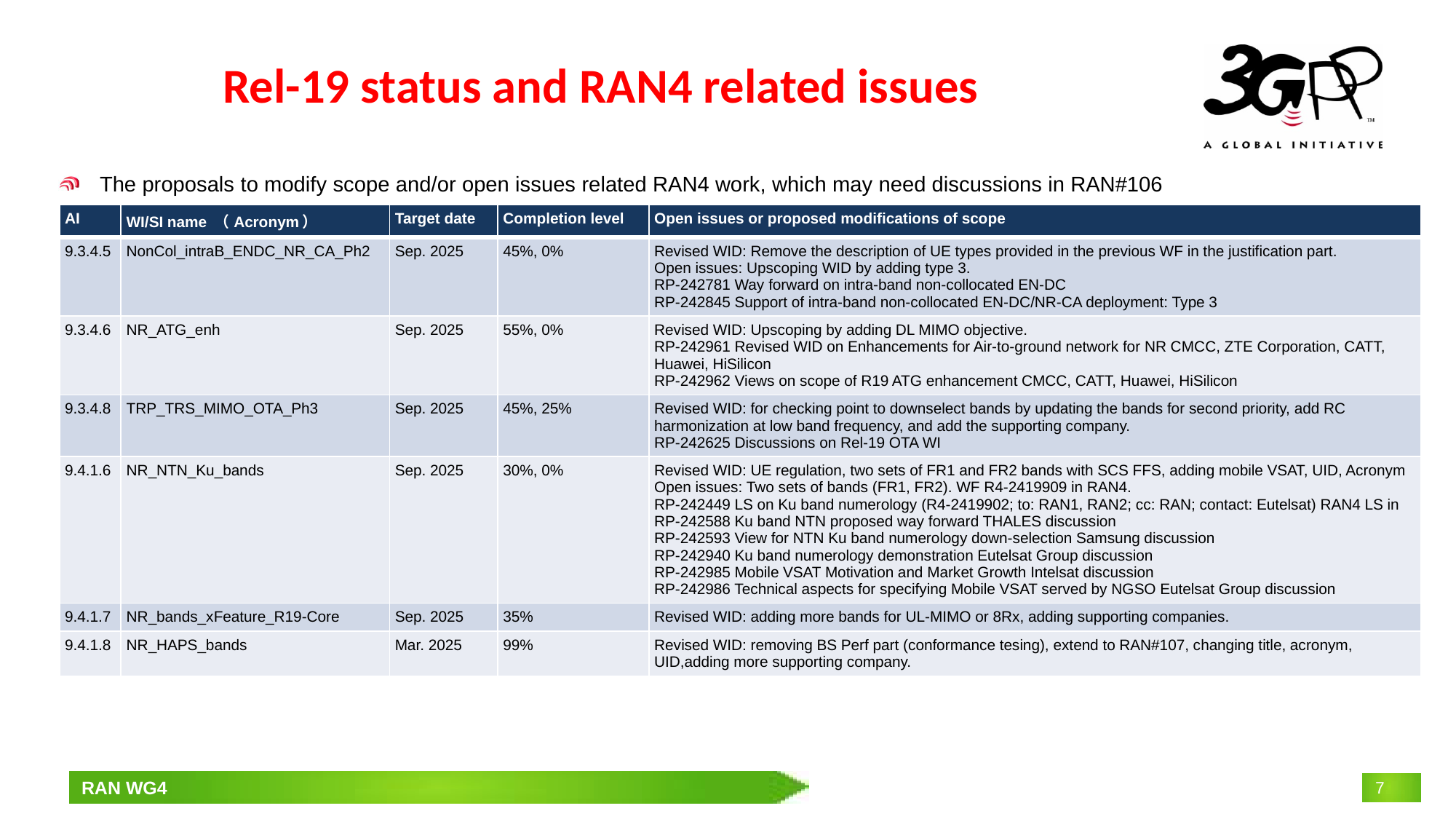

# Rel-19 status and RAN4 related issues
The proposals to modify scope and/or open issues related RAN4 work, which may need discussions in RAN#106
| AI | WI/SI name （Acronym） | Target date | Completion level | Open issues or proposed modifications of scope |
| --- | --- | --- | --- | --- |
| 9.3.4.5 | NonCol\_intraB\_ENDC\_NR\_CA\_Ph2 | Sep. 2025 | 45%, 0% | Revised WID: Remove the description of UE types provided in the previous WF in the justification part. Open issues: Upscoping WID by adding type 3. RP-242781 Way forward on intra-band non-collocated EN-DC RP-242845 Support of intra-band non-collocated EN-DC/NR-CA deployment: Type 3 |
| 9.3.4.6 | NR\_ATG\_enh | Sep. 2025 | 55%, 0% | Revised WID: Upscoping by adding DL MIMO objective. RP-242961 Revised WID on Enhancements for Air-to-ground network for NR CMCC, ZTE Corporation, CATT, Huawei, HiSilicon RP-242962 Views on scope of R19 ATG enhancement CMCC, CATT, Huawei, HiSilicon |
| 9.3.4.8 | TRP\_TRS\_MIMO\_OTA\_Ph3 | Sep. 2025 | 45%, 25% | Revised WID: for checking point to downselect bands by updating the bands for second priority, add RC harmonization at low band frequency, and add the supporting company. RP-242625 Discussions on Rel-19 OTA WI |
| 9.4.1.6 | NR\_NTN\_Ku\_bands | Sep. 2025 | 30%, 0% | Revised WID: UE regulation, two sets of FR1 and FR2 bands with SCS FFS, adding mobile VSAT, UID, Acronym Open issues: Two sets of bands (FR1, FR2). WF R4-2419909 in RAN4. RP-242449 LS on Ku band numerology (R4-2419902; to: RAN1, RAN2; cc: RAN; contact: Eutelsat) RAN4 LS in RP-242588 Ku band NTN proposed way forward THALES discussion RP-242593 View for NTN Ku band numerology down-selection Samsung discussion RP-242940 Ku band numerology demonstration Eutelsat Group discussion RP-242985 Mobile VSAT Motivation and Market Growth Intelsat discussion RP-242986 Technical aspects for specifying Mobile VSAT served by NGSO Eutelsat Group discussion |
| 9.4.1.7 | NR\_bands\_xFeature\_R19-Core | Sep. 2025 | 35% | Revised WID: adding more bands for UL-MIMO or 8Rx, adding supporting companies. |
| 9.4.1.8 | NR\_HAPS\_bands | Mar. 2025 | 99% | Revised WID: removing BS Perf part (conformance tesing), extend to RAN#107, changing title, acronym, UID,adding more supporting company. |